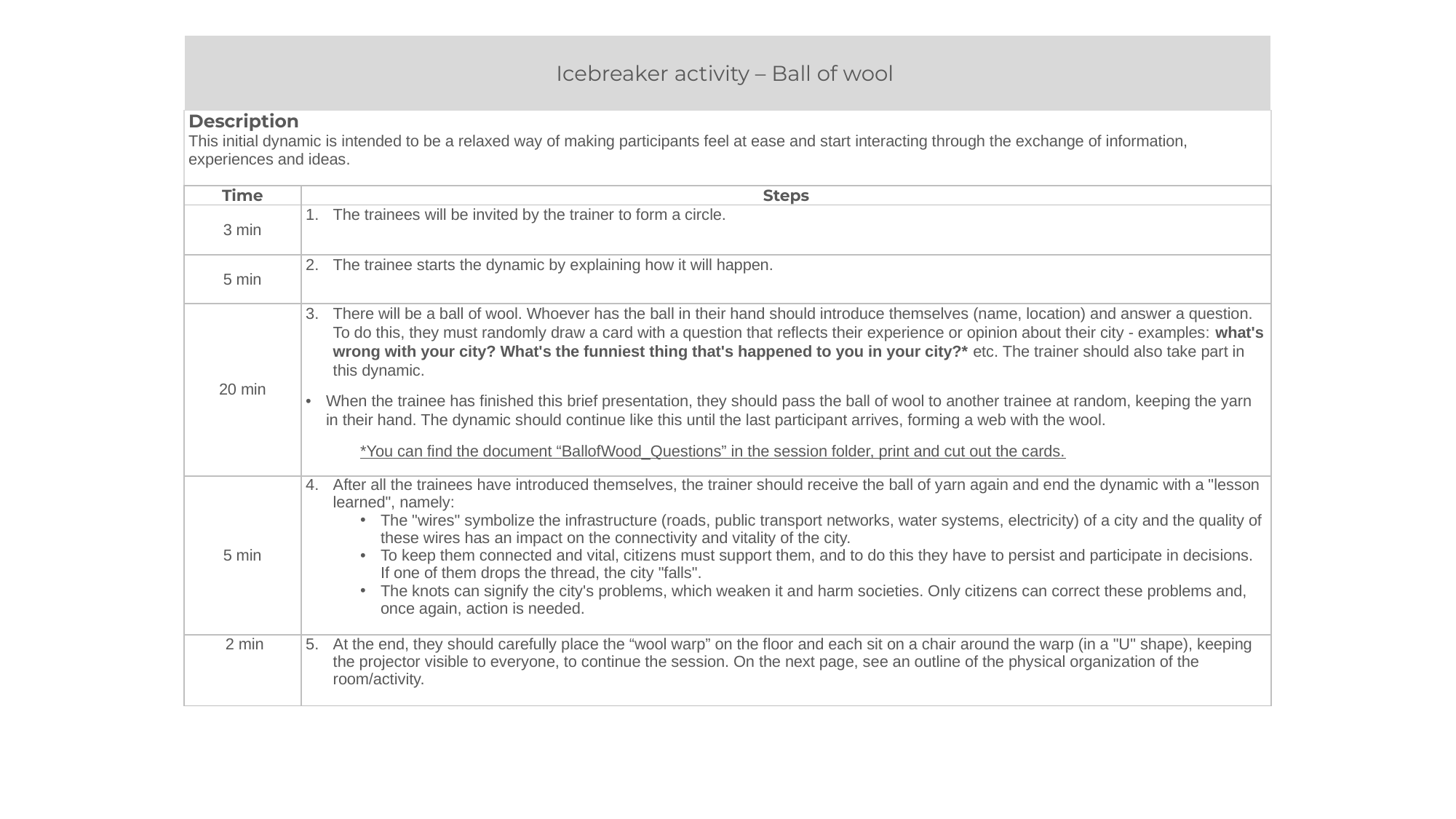

| Icebreaker activity – Ball of wool |  |
| --- | --- |
| Description This initial dynamic is intended to be a relaxed way of making participants feel at ease and start interacting through the exchange of information, experiences and ideas. |  |
| Time | Steps |
| 3 min | The trainees will be invited by the trainer to form a circle. |
| 5 min | The trainee starts the dynamic by explaining how it will happen. |
| 20 min | There will be a ball of wool. Whoever has the ball in their hand should introduce themselves (name, location) and answer a question. To do this, they must randomly draw a card with a question that reflects their experience or opinion about their city - examples: what's wrong with your city? What's the funniest thing that's happened to you in your city?\* etc. The trainer should also take part in this dynamic. When the trainee has finished this brief presentation, they should pass the ball of wool to another trainee at random, keeping the yarn in their hand. The dynamic should continue like this until the last participant arrives, forming a web with the wool. \*You can find the document “BallofWood\_Questions” in the session folder, print and cut out the cards. |
| 5 min | After all the trainees have introduced themselves, the trainer should receive the ball of yarn again and end the dynamic with a "lesson learned", namely: The "wires" symbolize the infrastructure (roads, public transport networks, water systems, electricity) of a city and the quality of these wires has an impact on the connectivity and vitality of the city. To keep them connected and vital, citizens must support them, and to do this they have to persist and participate in decisions. If one of them drops the thread, the city "falls". The knots can signify the city's problems, which weaken it and harm societies. Only citizens can correct these problems and, once again, action is needed. |
| 2 min | At the end, they should carefully place the “wool warp” on the floor and each sit on a chair around the warp (in a "U" shape), keeping the projector visible to everyone, to continue the session. On the next page, see an outline of the physical organization of the room/activity. |